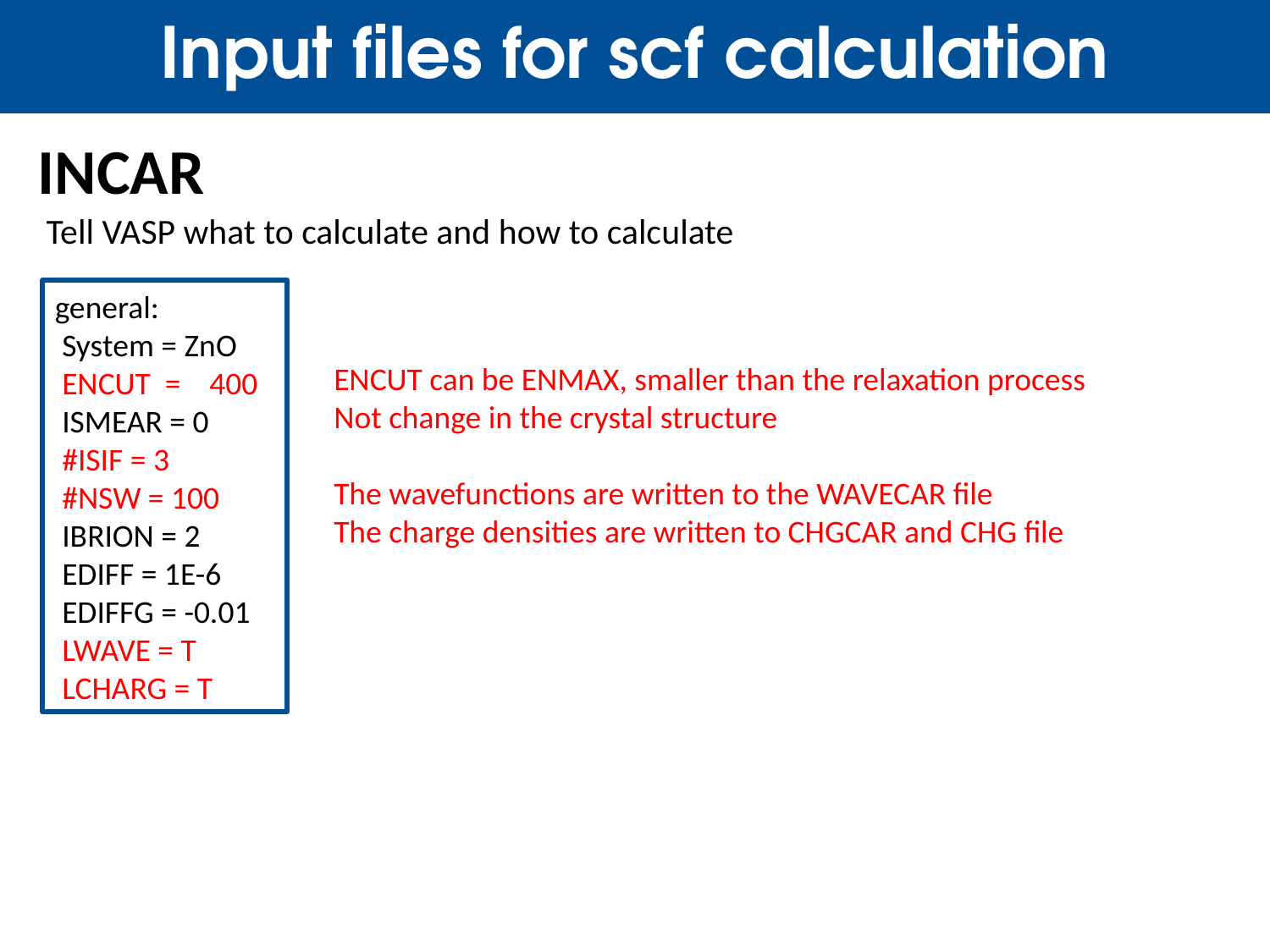

Input files for scf calculation
INCAR
Tell VASP what to calculate and how to calculate
general:
 System = ZnO
 ENCUT  =    400
 ISMEAR = 0
 #ISIF = 3
 #NSW = 100
 IBRION = 2
 EDIFF = 1E-6
 EDIFFG = -0.01
 LWAVE = T
 LCHARG = T
ENCUT can be ENMAX, smaller than the relaxation process
Not change in the crystal structure

The wavefunctions are written to the WAVECAR file
The charge densities are written to CHGCAR and CHG file